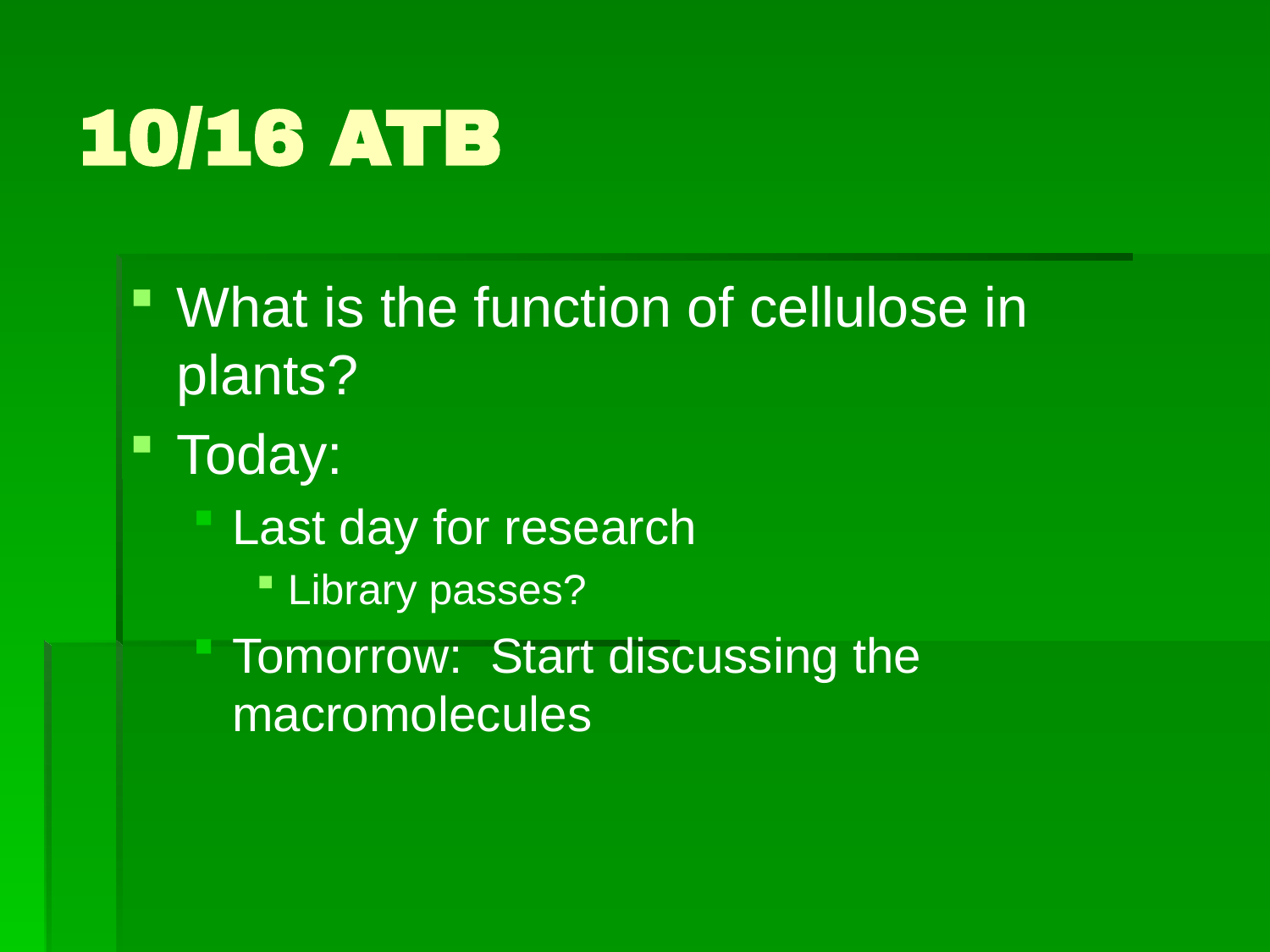

# 10/16 ATB
What is the function of cellulose in plants?
Today:
Last day for research
Library passes?
Tomorrow:  Start discussing the macromolecules